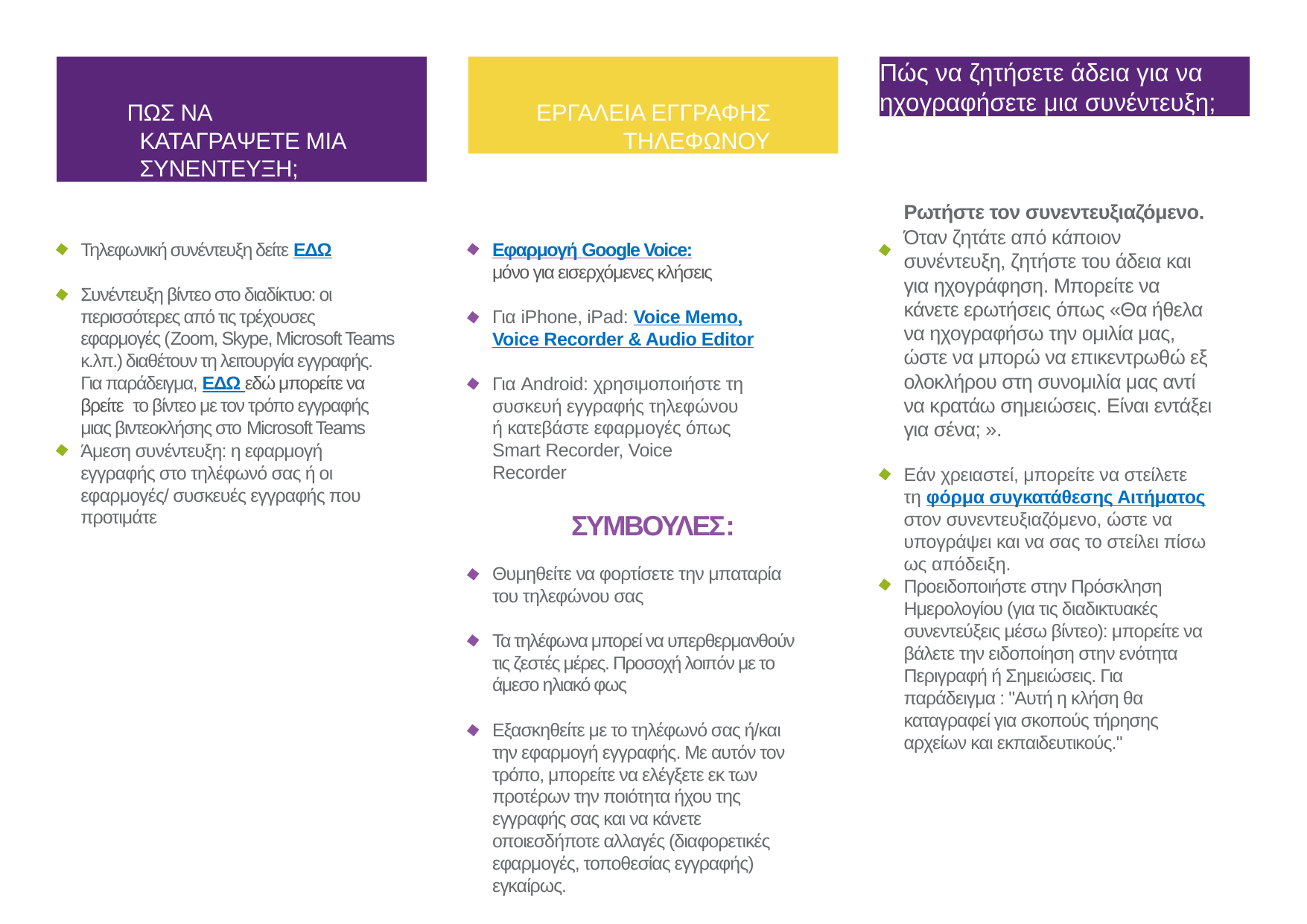

ΠΩΣ ΝΑ ΚΑΤΑΓΡΑΨΕΤΕ ΜΙΑ ΣΥΝΕΝΤΕΥΞΗ;

ΕΡΓΑΛΕΙΑ ΕΓΓΡΑΦΗΣ ΤΗΛΕΦΩΝΟΥ
Πώς να ζητήσετε άδεια για να ηχογραφήσετε μια συνέντευξη;
Ρωτήστε τον συνεντευξιαζόμενο.
Όταν ζητάτε από κάποιον συνέντευξη, ζητήστε του άδεια και για ηχογράφηση. Μπορείτε να κάνετε ερωτήσεις όπως «Θα ήθελα να ηχογραφήσω την ομιλία μας, ώστε να μπορώ να επικεντρωθώ εξ ολοκλήρου στη συνομιλία μας αντί να κρατάω σημειώσεις. Είναι εντάξει για σένα; ».
Τηλεφωνική συνέντευξη δείτε ΕΔΩ
Εφαρμογή Google Voice: μόνο για εισερχόμενες κλήσεις

Συνέντευξη βίντεο στο διαδίκτυο: οι περισσότερες από τις τρέχουσες εφαρμογές (Zoom, Skype, Microsoft Teams κ.λπ.) διαθέτουν τη λειτουργία εγγραφής. Για παράδειγμα, ΕΔΩ εδώ μπορείτε να βρείτε  το βίντεο με τον τρόπο εγγραφής μιας βιντεοκλήσης στο Microsoft Teams

Για iPhone, iPad: Voice Memo, Voice Recorder & Audio Editor

Για Android: χρησιμοποιήστε τη συσκευή εγγραφής τηλεφώνου ή κατεβάστε εφαρμογές όπως Smart Recorder, Voice Recorder

Άμεση συνέντευξη: η εφαρμογή εγγραφής στο τηλέφωνό σας ή οι εφαρμογές/ συσκευές εγγραφής που προτιμάτε

Εάν χρειαστεί, μπορείτε να στείλετε τη φόρμα συγκατάθεσης Αιτήματος στον συνεντευξιαζόμενο, ώστε να υπογράψει και να σας το στείλει πίσω ως απόδειξη.

ΣΥΜΒΟΥΛΕΣ:
Θυμηθείτε να φορτίσετε την μπαταρία του τηλεφώνου σας

Προειδοποιήστε στην Πρόσκληση Ημερολογίου (για τις διαδικτυακές συνεντεύξεις μέσω βίντεο): μπορείτε να βάλετε την ειδοποίηση στην ενότητα Περιγραφή ή Σημειώσεις. Για παράδειγμα : "Αυτή η κλήση θα καταγραφεί για σκοπούς τήρησης αρχείων και εκπαιδευτικούς."

Τα τηλέφωνα μπορεί να υπερθερμανθούν τις ζεστές μέρες. Προσοχή λοιπόν με το άμεσο ηλιακό φως

Εξασκηθείτε με το τηλέφωνό σας ή/και την εφαρμογή εγγραφής. Με αυτόν τον τρόπο, μπορείτε να ελέγξετε εκ των προτέρων την ποιότητα ήχου της εγγραφής σας και να κάνετε οποιεσδήποτε αλλαγές (διαφορετικές εφαρμογές, τοποθεσίας εγγραφής) εγκαίρως.